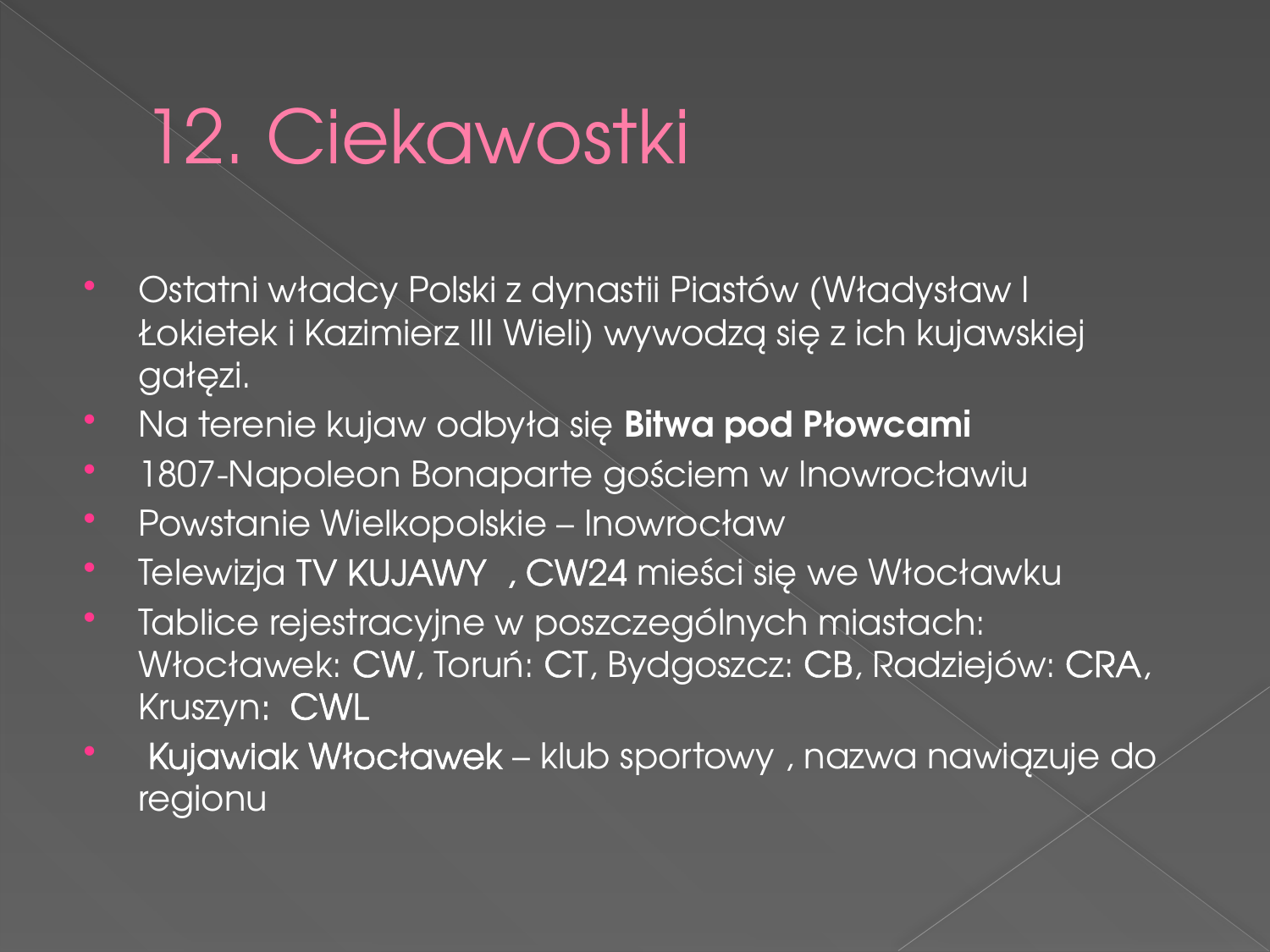

# 12. Ciekawostki
Ostatni władcy Polski z dynastii Piastów (Władysław I Łokietek i Kazimierz III Wieli) wywodzą się z ich kujawskiej gałęzi.
Na terenie kujaw odbyła się Bitwa pod Płowcami
1807-Napoleon Bonaparte gościem w Inowrocławiu
Powstanie Wielkopolskie – Inowrocław
Telewizja TV KUJAWY  , CW24 mieści się we Włocławku
Tablice rejestracyjne w poszczególnych miastach: Włocławek: CW, Toruń: CT, Bydgoszcz: CB, Radziejów: CRA, Kruszyn:  CWL
 Kujawiak Włocławek – klub sportowy , nazwa nawiązuje do regionu